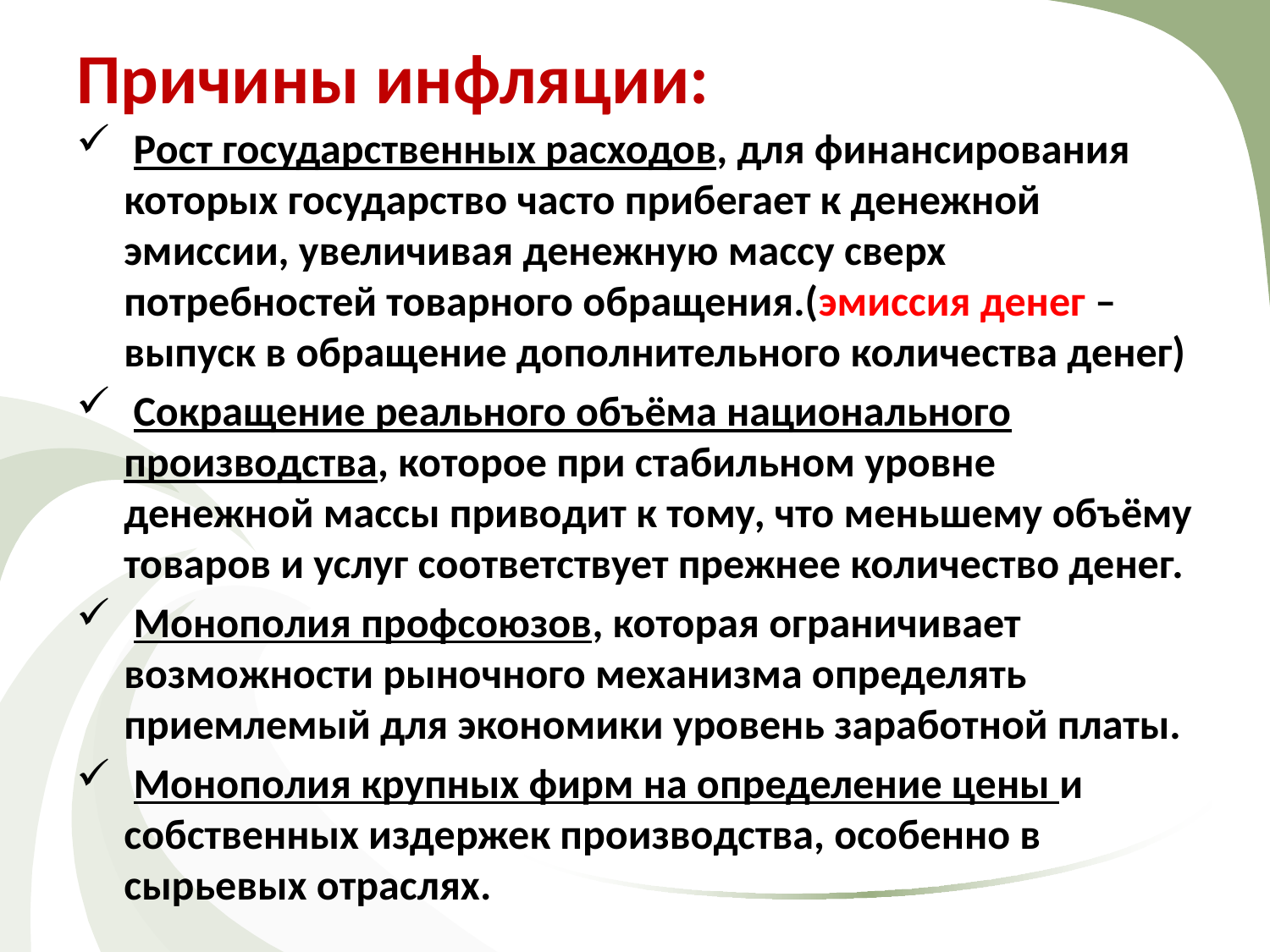

# Причины инфляции:

 Рост государственных расходов, для финансирования которых государство часто прибегает к денежной эмиссии, увеличивая денежную массу сверх потребностей товарного обращения.(эмиссия денег – выпуск в обращение дополнительного количества денег)
 Сокращение реального объёма национального производства, которое при стабильном уровне денежной массы приводит к тому, что меньшему объёму товаров и услуг соответствует прежнее количество денег.
 Монополия профсоюзов, которая ограничивает возможности рыночного механизма определять приемлемый для экономики уровень заработной платы.
 Монополия крупных фирм на определение цены и собственных издержек производства, особенно в сырьевых отраслях.